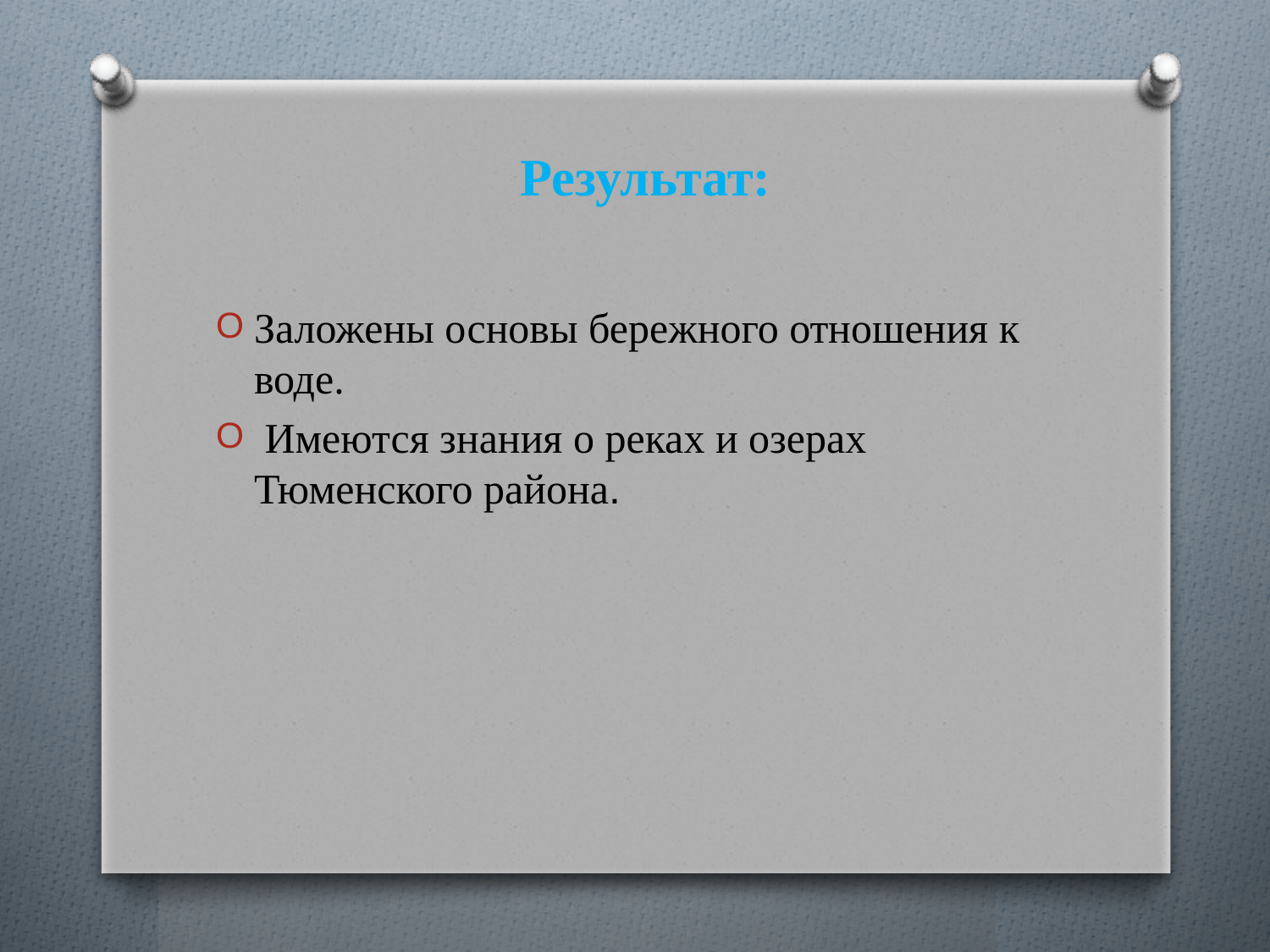

# Результат:
Заложены основы бережного отношения к воде.
 Имеются знания о реках и озерах Тюменского района.